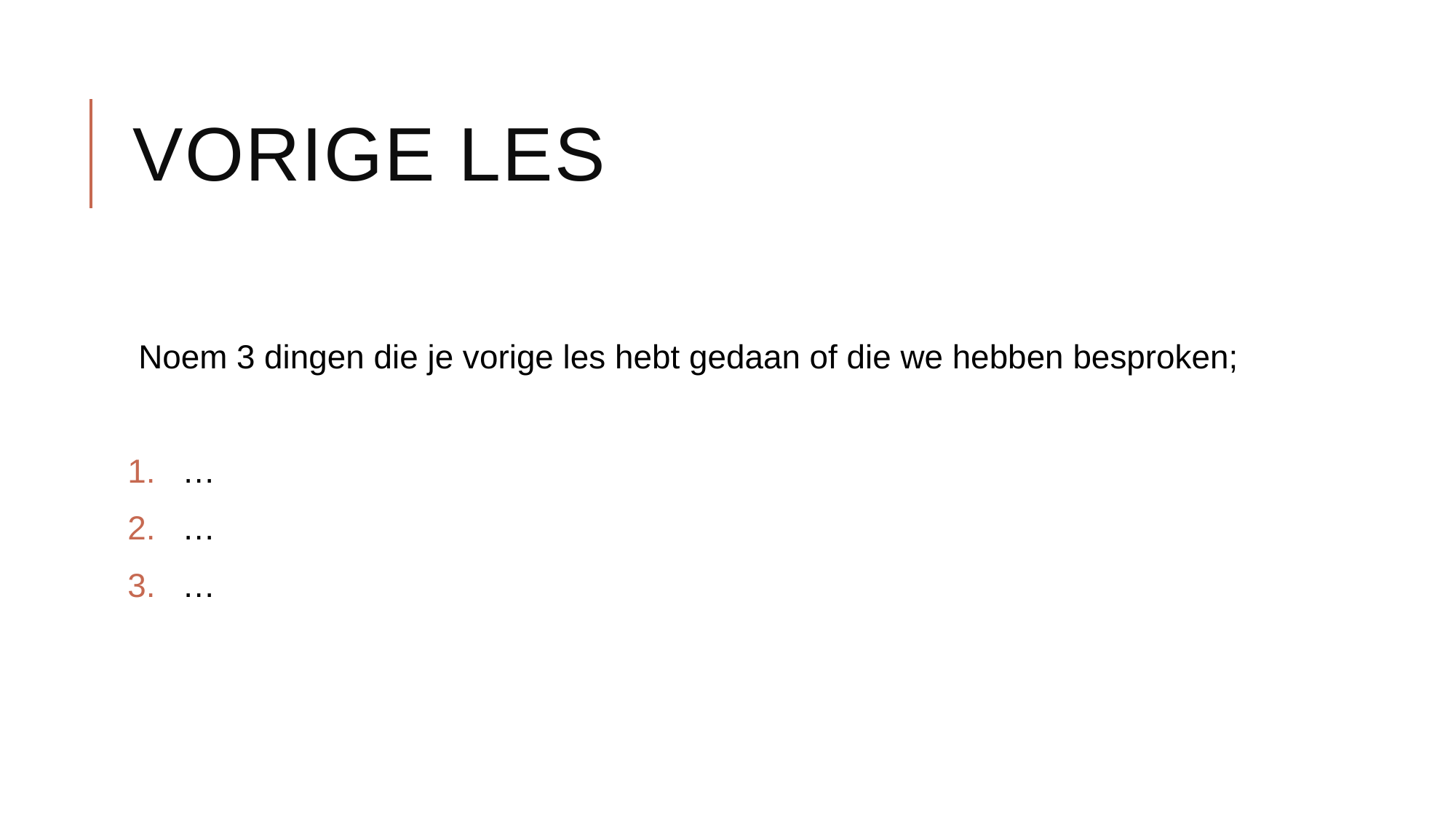

# Vorige les

Noem 3 dingen die je vorige les hebt gedaan of die we hebben besproken;

…
…
…